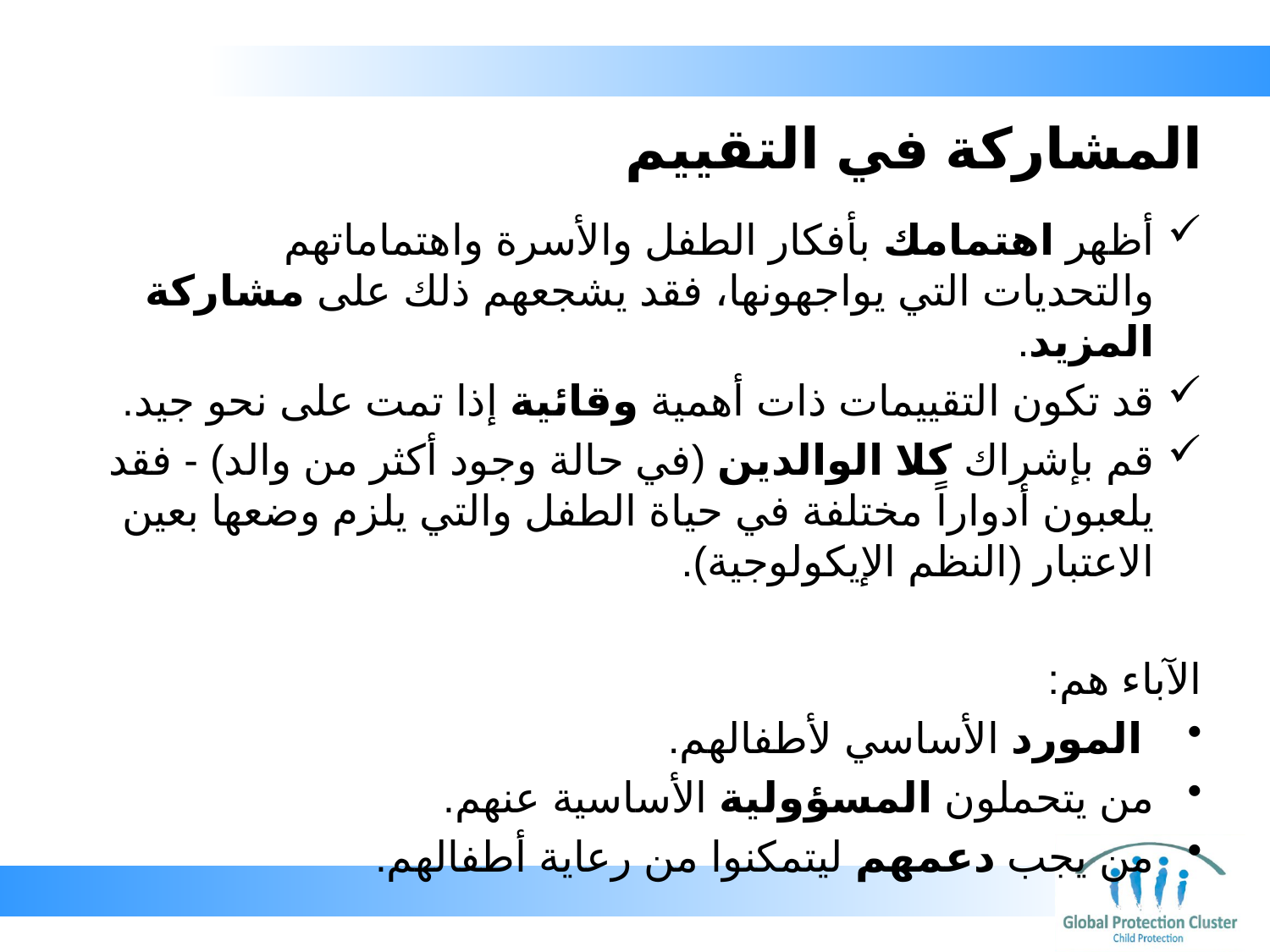

# المشاركة في التقييم
أظهر اهتمامك بأفكار الطفل والأسرة واهتماماتهم والتحديات التي يواجهونها، فقد يشجعهم ذلك على مشاركة المزيد.
قد تكون التقييمات ذات أهمية وقائية إذا تمت على نحو جيد.
قم بإشراك كلا الوالدين (في حالة وجود أكثر من والد) - فقد يلعبون أدواراً مختلفة في حياة الطفل والتي يلزم وضعها بعين الاعتبار (النظم الإيكولوجية).

الآباء هم:
 المورد الأساسي لأطفالهم.
من يتحملون المسؤولية الأساسية عنهم.
من يجب دعمهم ليتمكنوا من رعاية أطفالهم.